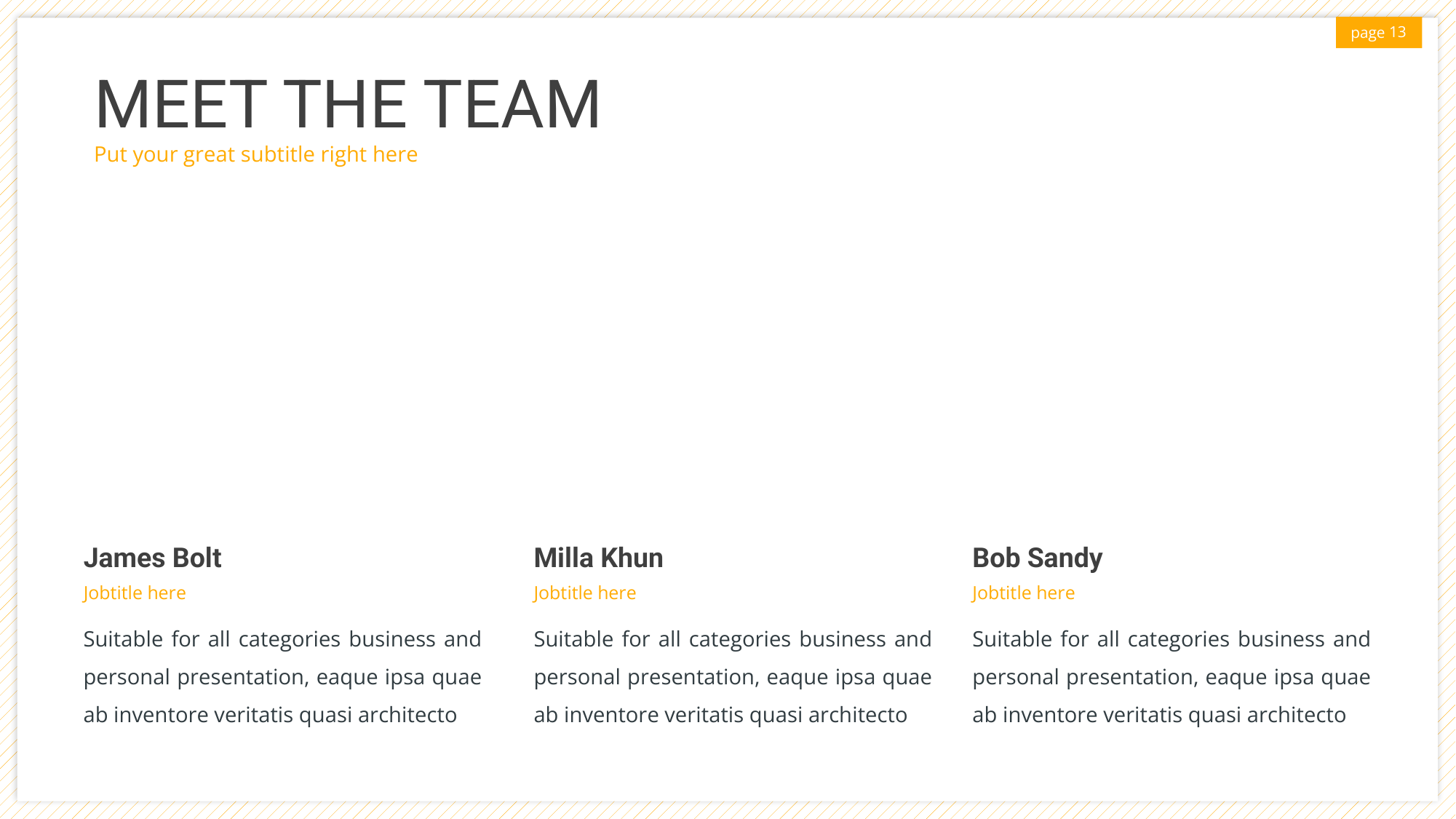

13
# MEET THE TEAM
Put your great subtitle right here

James Bolt
Milla Khun
Bob Sandy
Jobtitle here
Jobtitle here
Jobtitle here
Suitable for all categories business and personal presentation, eaque ipsa quae ab inventore veritatis quasi architecto
Suitable for all categories business and personal presentation, eaque ipsa quae ab inventore veritatis quasi architecto
Suitable for all categories business and personal presentation, eaque ipsa quae ab inventore veritatis quasi architecto